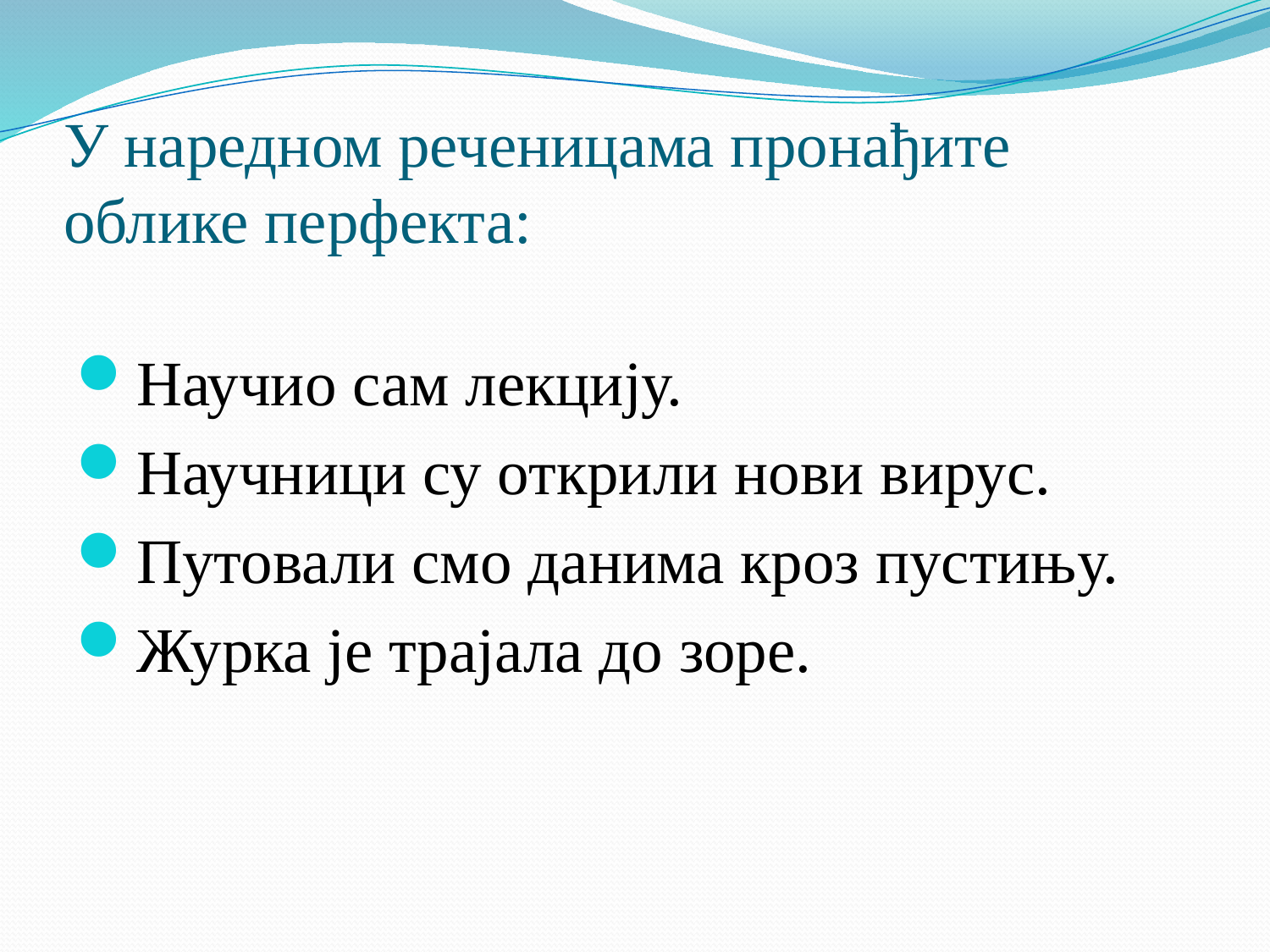

# У наредном реченицама пронађите облике перфекта:

Научио сам лекцију.
Научници су открили нови вирус.
Путовали смо данима кроз пустињу.
Журка је трајала до зоре.